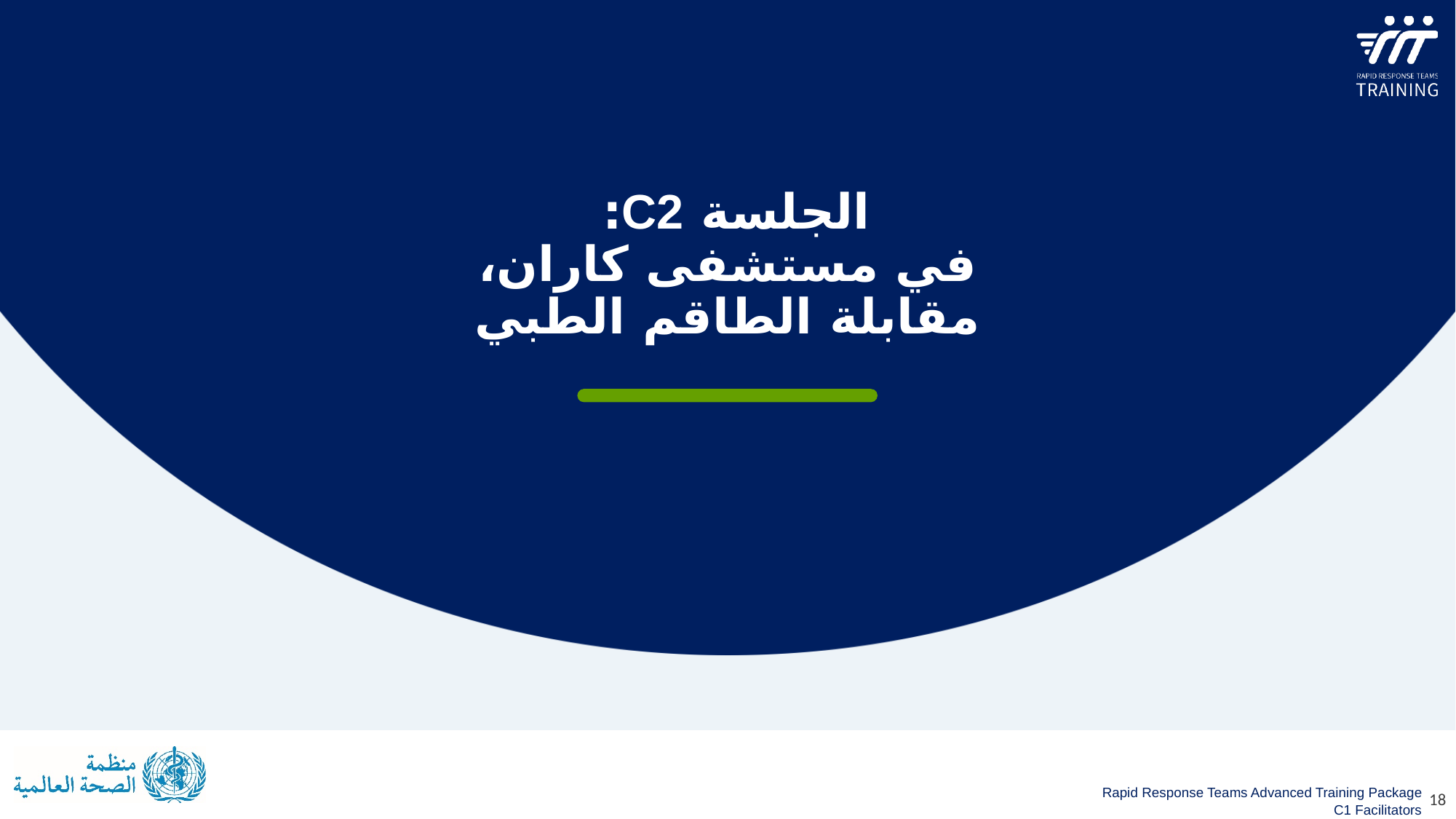

الجلسة C2:
في مستشفى كاران، مقابلة الطاقم الطبي